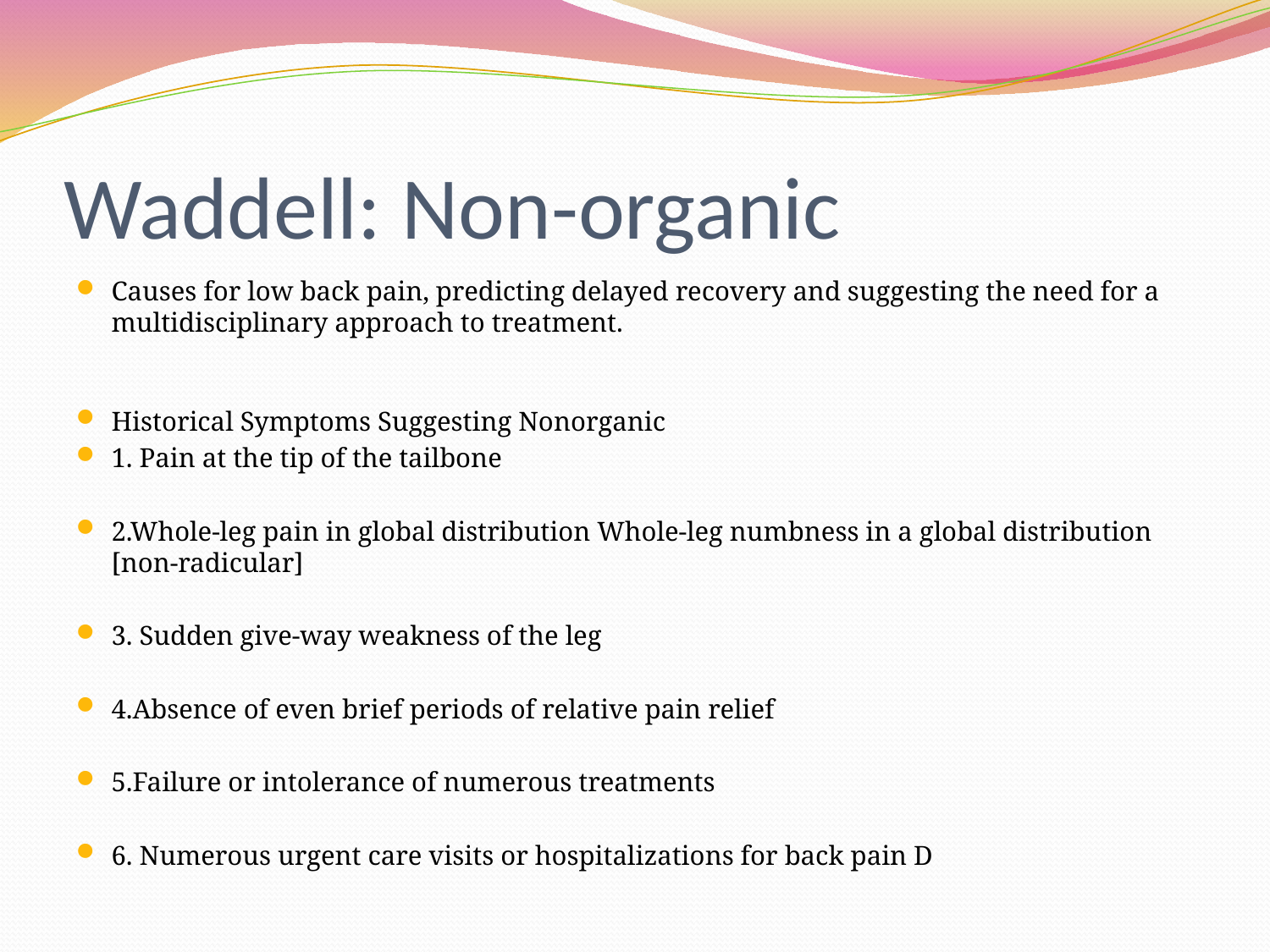

# Waddell: Non-organic
Causes for low back pain, predicting delayed recovery and suggesting the need for a multidisciplinary approach to treatment.

Historical Symptoms Suggesting Nonorganic
1. Pain at the tip of the tailbone

2.Whole-leg pain in global distribution Whole-leg numbness in a global distribution [non-radicular]

3. Sudden give-way weakness of the leg

4.Absence of even brief periods of relative pain relief

5.Failure or intolerance of numerous treatments

6. Numerous urgent care visits or hospitalizations for back pain D